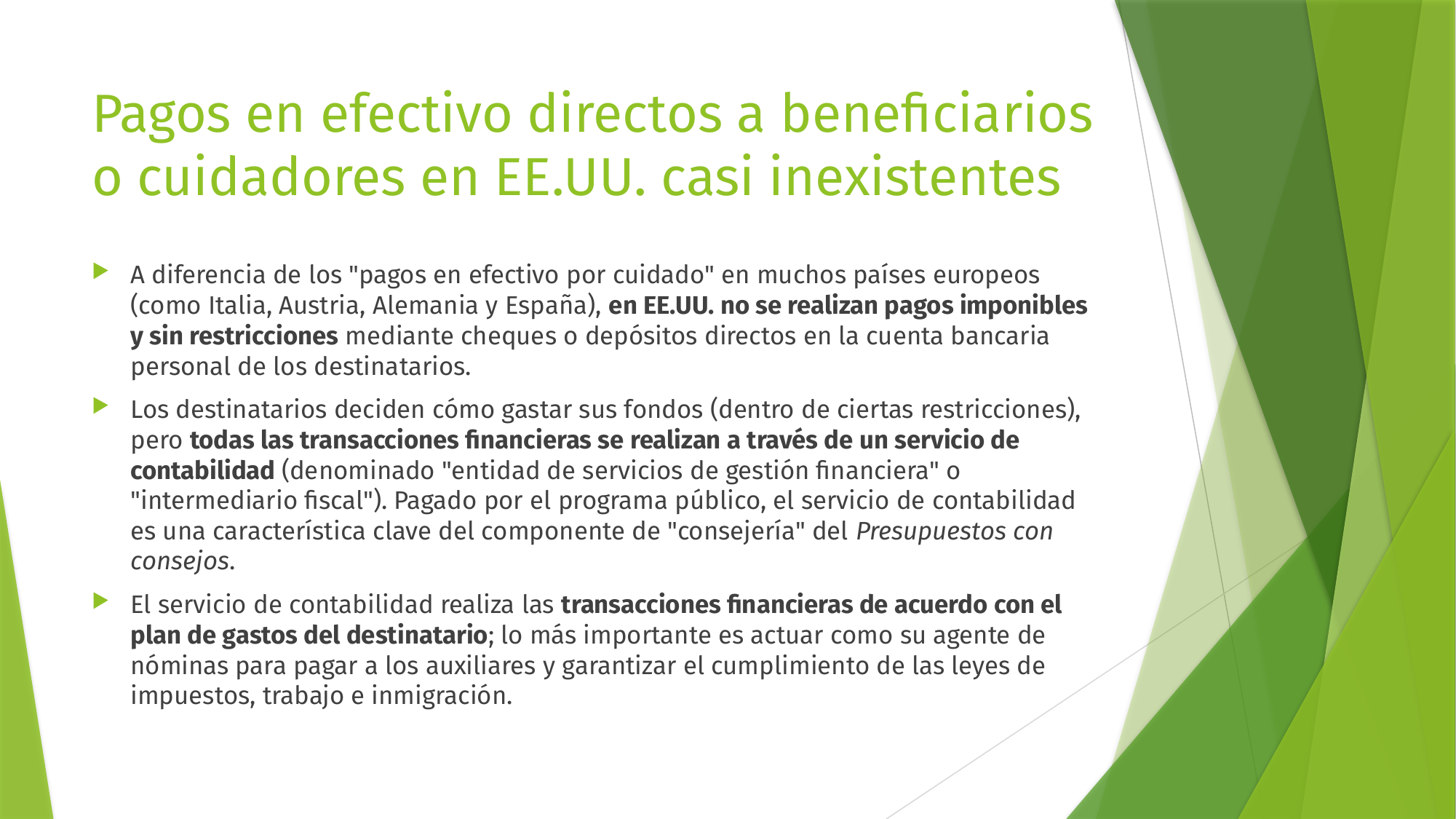

# Pagos en efectivo directos a beneficiarios o cuidadores en EE.UU. casi inexistentes
A diferencia de los "pagos en efectivo por cuidado" en muchos países europeos (como Italia, Austria, Alemania y España), en EE.UU. no se realizan pagos imponibles y sin restricciones mediante cheques o depósitos directos en la cuenta bancaria personal de los destinatarios.
Los destinatarios deciden cómo gastar sus fondos (dentro de ciertas restricciones), pero todas las transacciones financieras se realizan a través de un servicio de contabilidad (denominado "entidad de servicios de gestión financiera" o "intermediario fiscal"). Pagado por el programa público, el servicio de contabilidad es una característica clave del componente de "consejería" del Presupuestos con consejos.
El servicio de contabilidad realiza las transacciones financieras de acuerdo con el plan de gastos del destinatario; lo más importante es actuar como su agente de nóminas para pagar a los auxiliares y garantizar el cumplimiento de las leyes de impuestos, trabajo e inmigración.